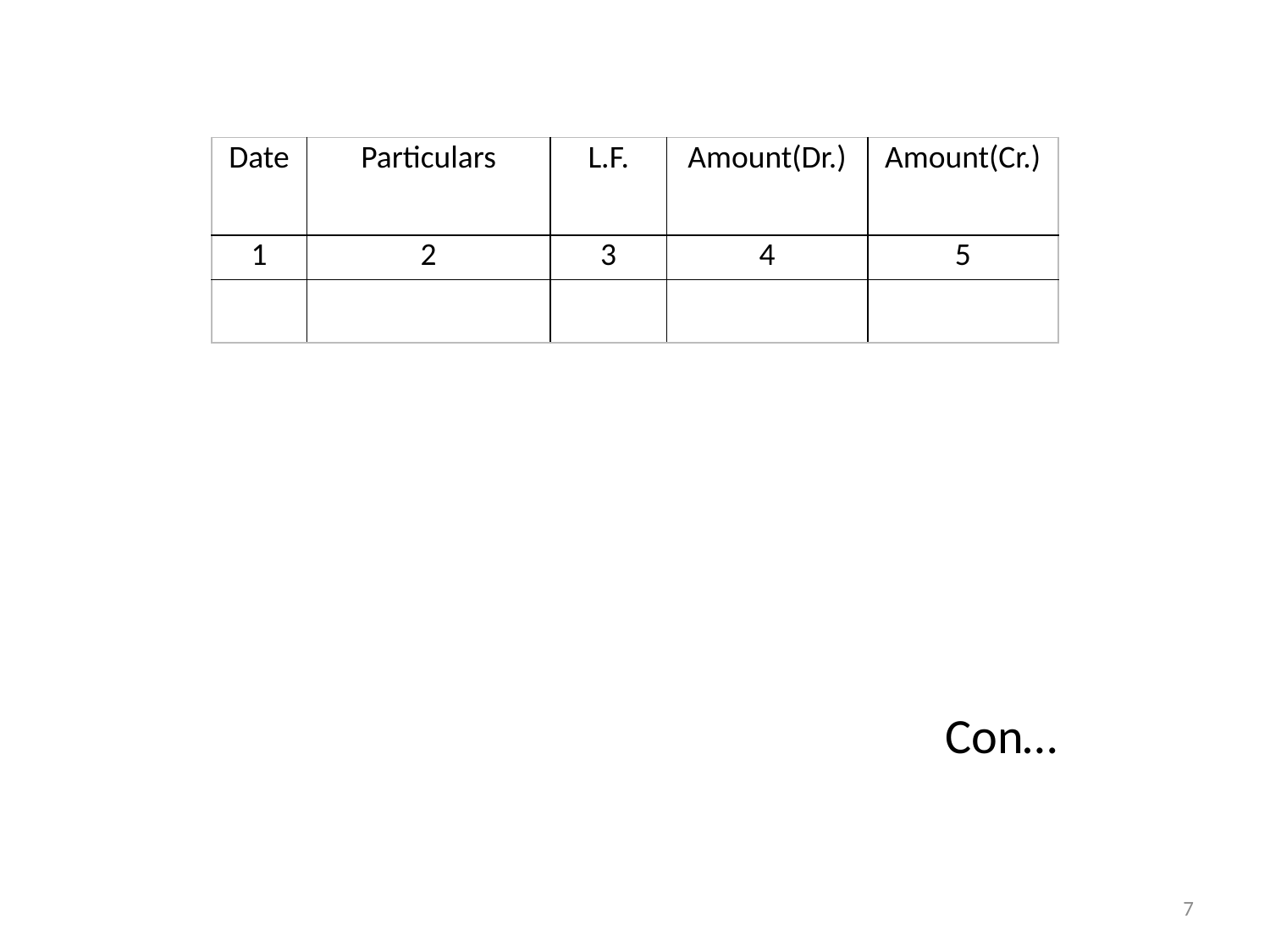

#
| Date | Particulars | L.F. | Amount(Dr.) | Amount(Cr.) |
| --- | --- | --- | --- | --- |
| 1 | 2 | 3 | 4 | 5 |
|  |  |  |  |  |
																																 		                     Con…
7